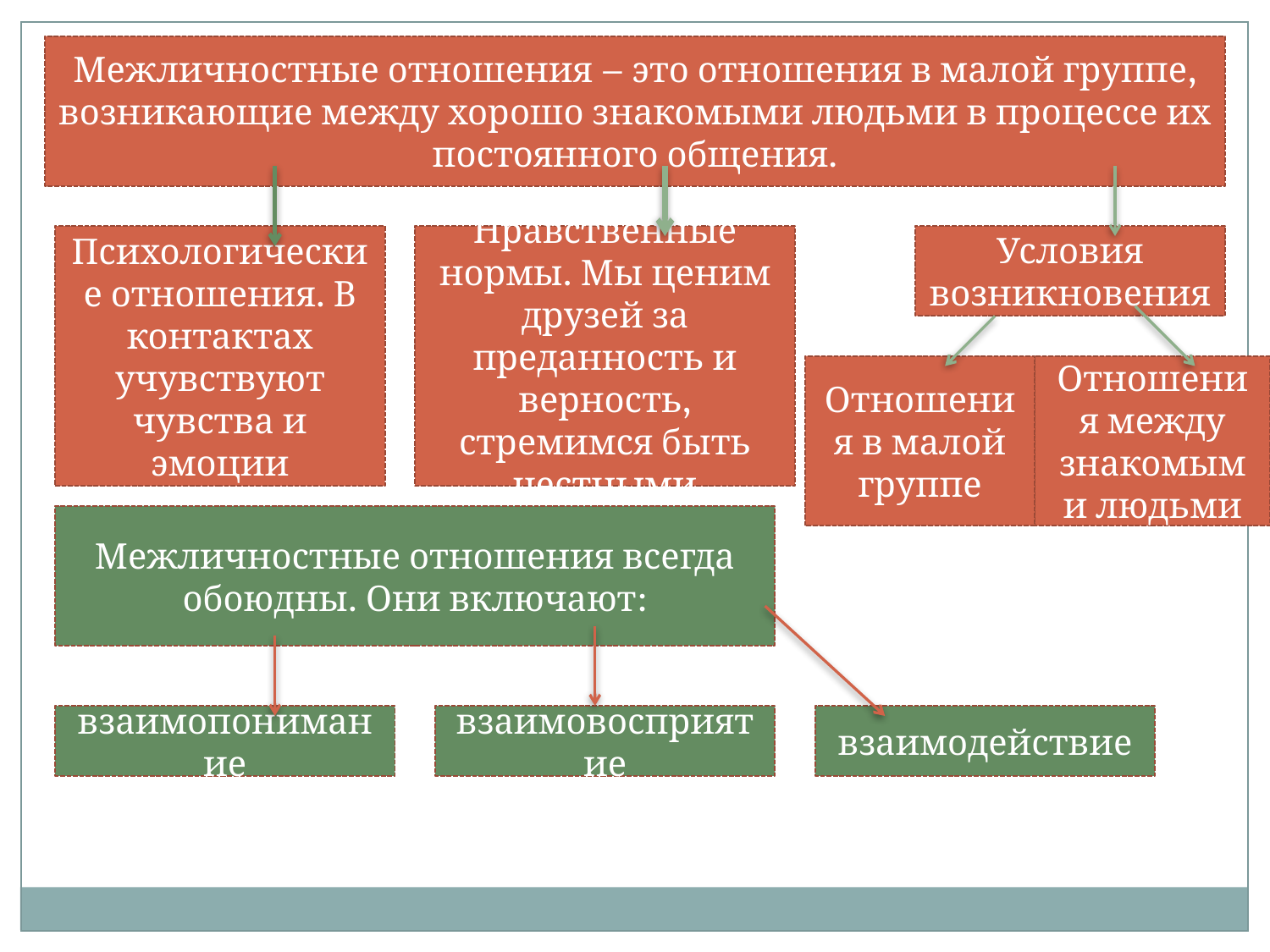

Межличностные отношения – это отношения в малой группе, возникающие между хорошо знакомыми людьми в процессе их постоянного общения.
Психологические отношения. В контактах учувствуют чувства и эмоции
Нравственные нормы. Мы ценим друзей за преданность и верность, стремимся быть честными
Условия возникновения
Отношения в малой группе
Отношения между знакомыми людьми
Межличностные отношения всегда обоюдны. Они включают:
взаимопонимание
взаимовосприятие
взаимодействие